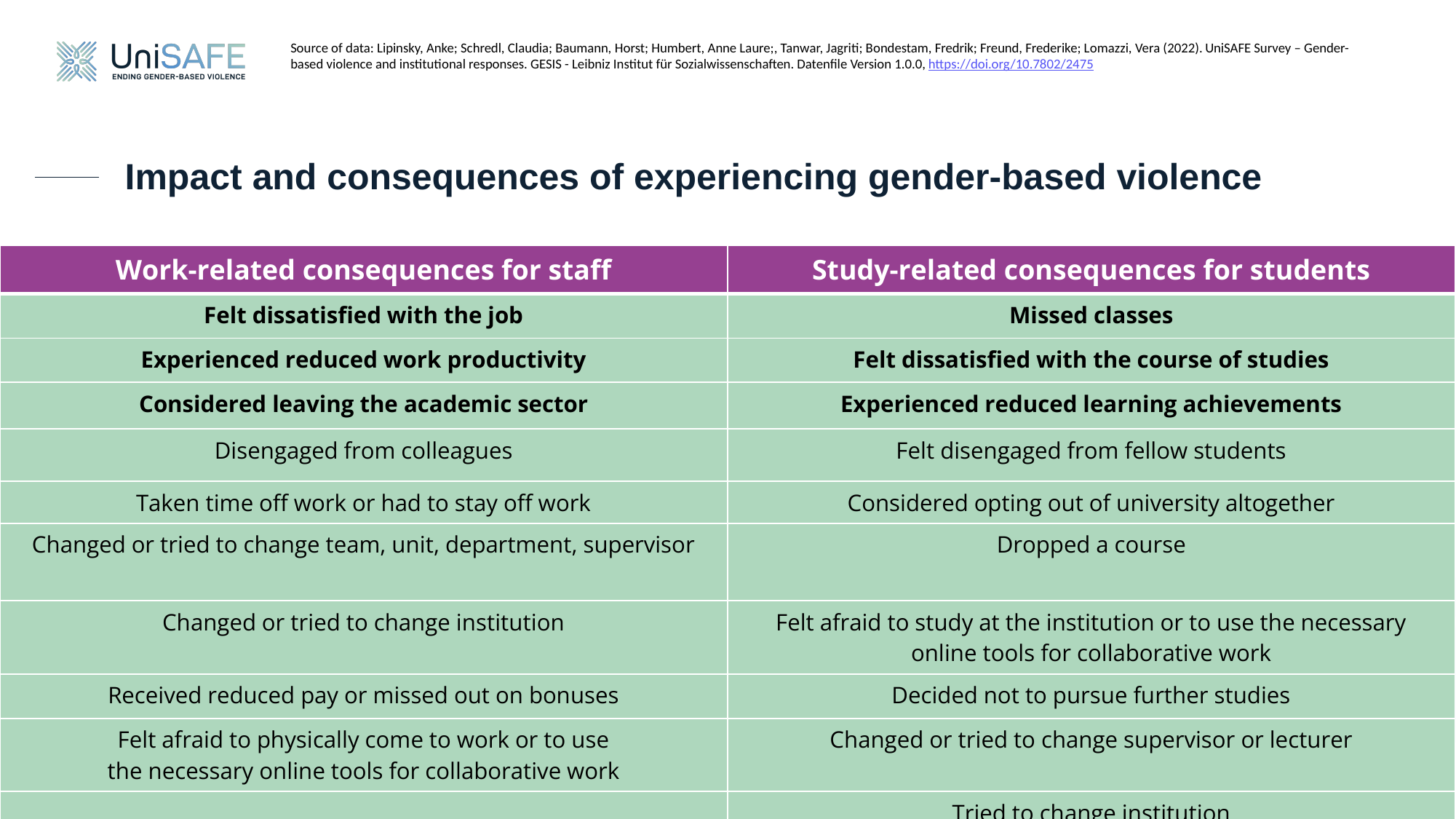

Source of data: Lipinsky, Anke; Schredl, Claudia; Baumann, Horst; Humbert, Anne Laure;, Tanwar, Jagriti; Bondestam, Fredrik; Freund, Frederike; Lomazzi, Vera (2022). UniSAFE Survey – Gender-based violence and institutional responses. GESIS - Leibniz Institut für Sozialwissenschaften. Datenfile Version 1.0.0, https://doi.org/10.7802/2475
# Impact and consequences of experiencing gender-based violence
| Work-related consequences for staff​ | Study-related consequences for students​ |
| --- | --- |
| Felt dissatisfied with the job​ | Missed classes​ |
| Experienced reduced work productivity​ | Felt dissatisfied with the course of studies​ |
| Considered leaving the academic sector​ | Experienced reduced learning achievements​ |
| Disengaged from colleagues​ | Felt disengaged from fellow students​ |
| Taken time off work or had to stay off work​ | Considered opting out of university altogether​ |
| Changed or tried to change team, unit, department, supervisor​ | Dropped a course​ |
| Changed or tried to change institution​ | Felt afraid to study at the institution or to use the necessary online tools for collaborative work​ |
| Received reduced pay or missed out on bonuses​ | Decided not to pursue further studies​ |
| Felt afraid to physically come to work or to use the necessary online tools for collaborative work​ | Changed or tried to change supervisor or lecturer​ |
| ​ | Tried to change institution​ |